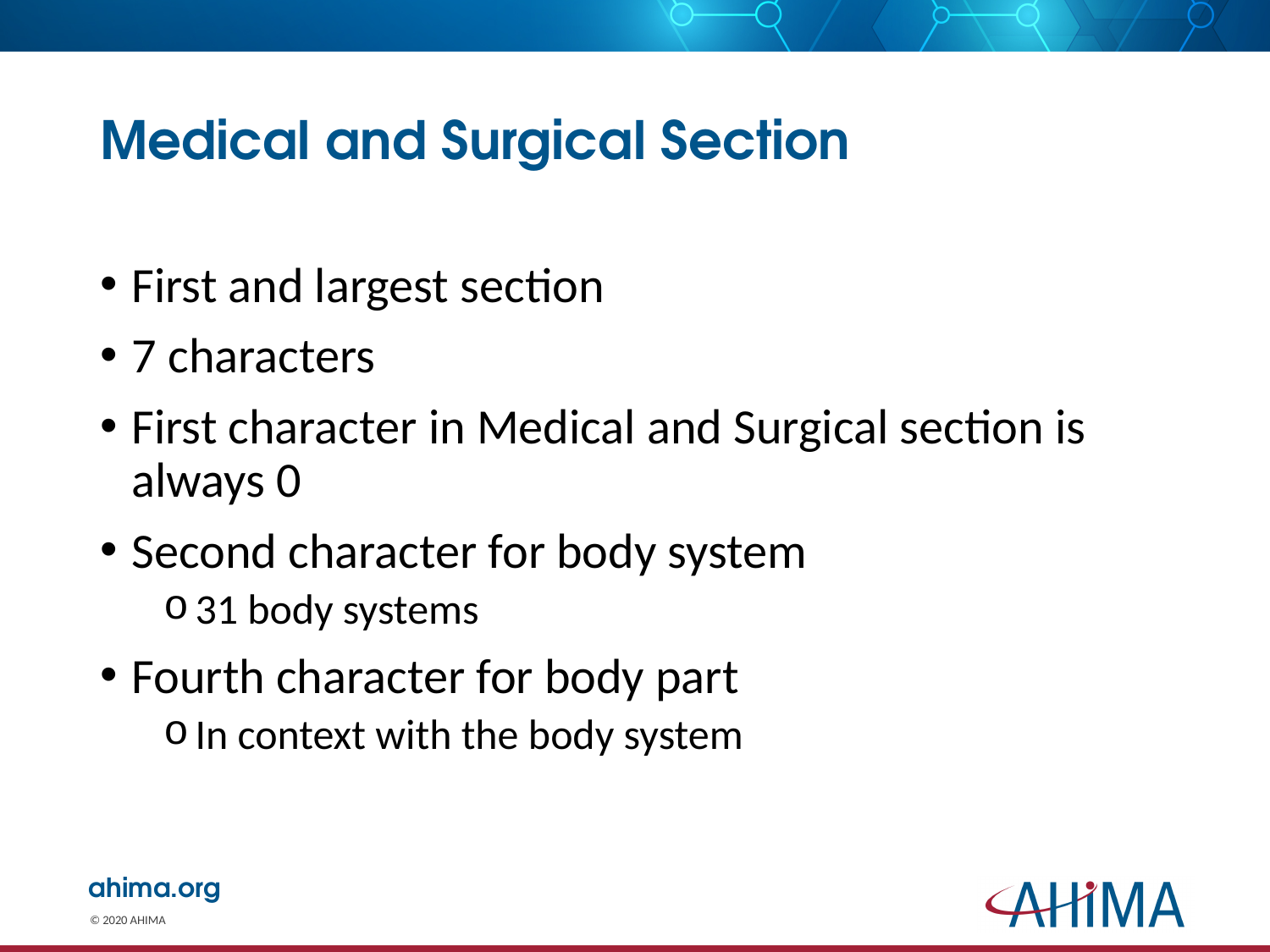

# Medical and Surgical Section
First and largest section
7 characters
First character in Medical and Surgical section is always 0
Second character for body system
31 body systems
Fourth character for body part
In context with the body system